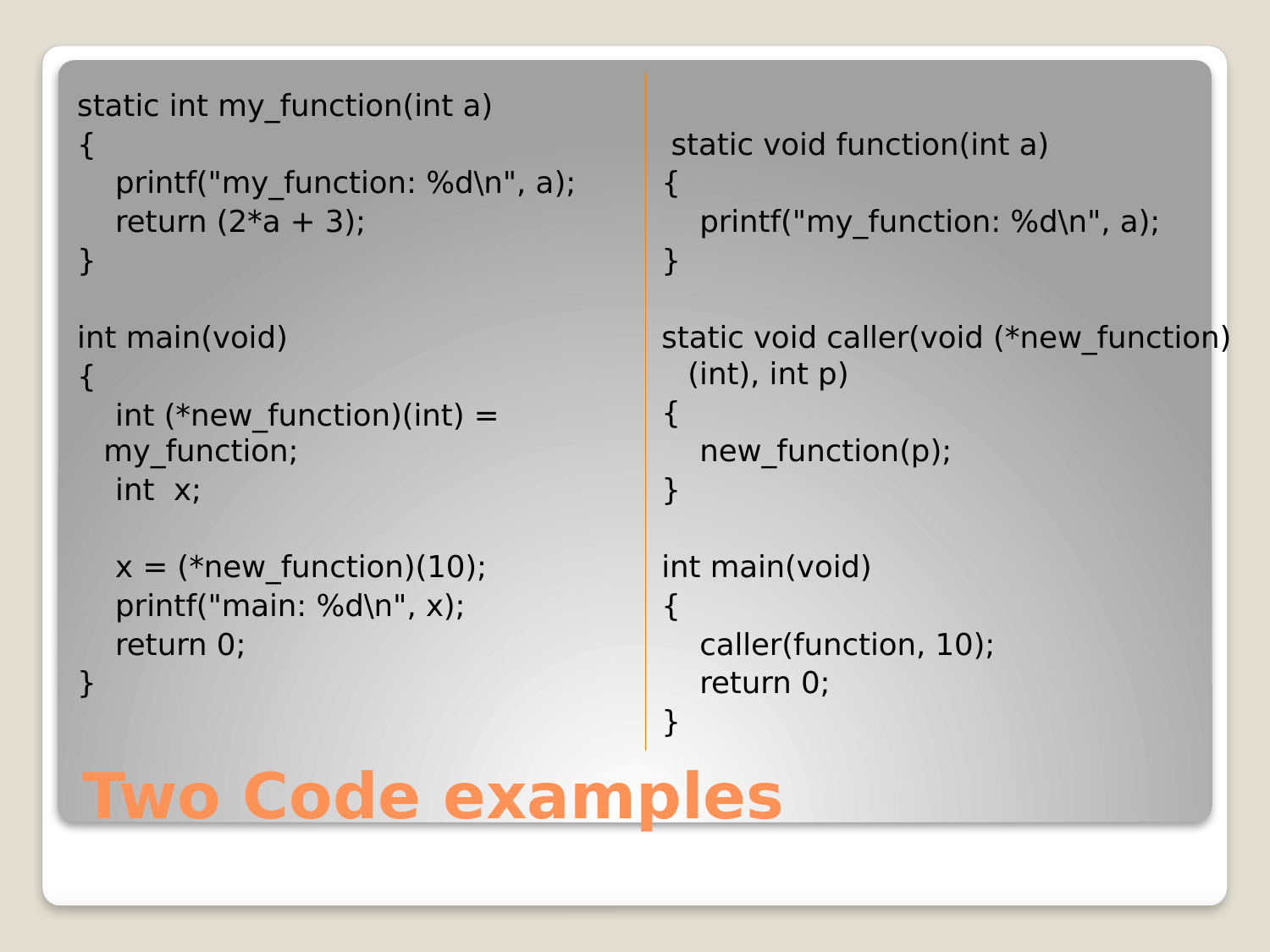

static int my_function(int a)
 {
     printf("my_function: %d\n", a);
     return (2*a + 3);
 }

 int main(void)
 {
     int (*new_function)(int) = my_function;
     int  x;

     x = (*new_function)(10);
     printf("main: %d\n", x);
     return 0;
 }

  static void function(int a)
 {
     printf("my_function: %d\n", a);
 }

 static void caller(void (*new_function)(int), int p)
 {
     new_function(p);
 }

 int main(void)
 {
     caller(function, 10);
     return 0;
 }
# Two Code examples